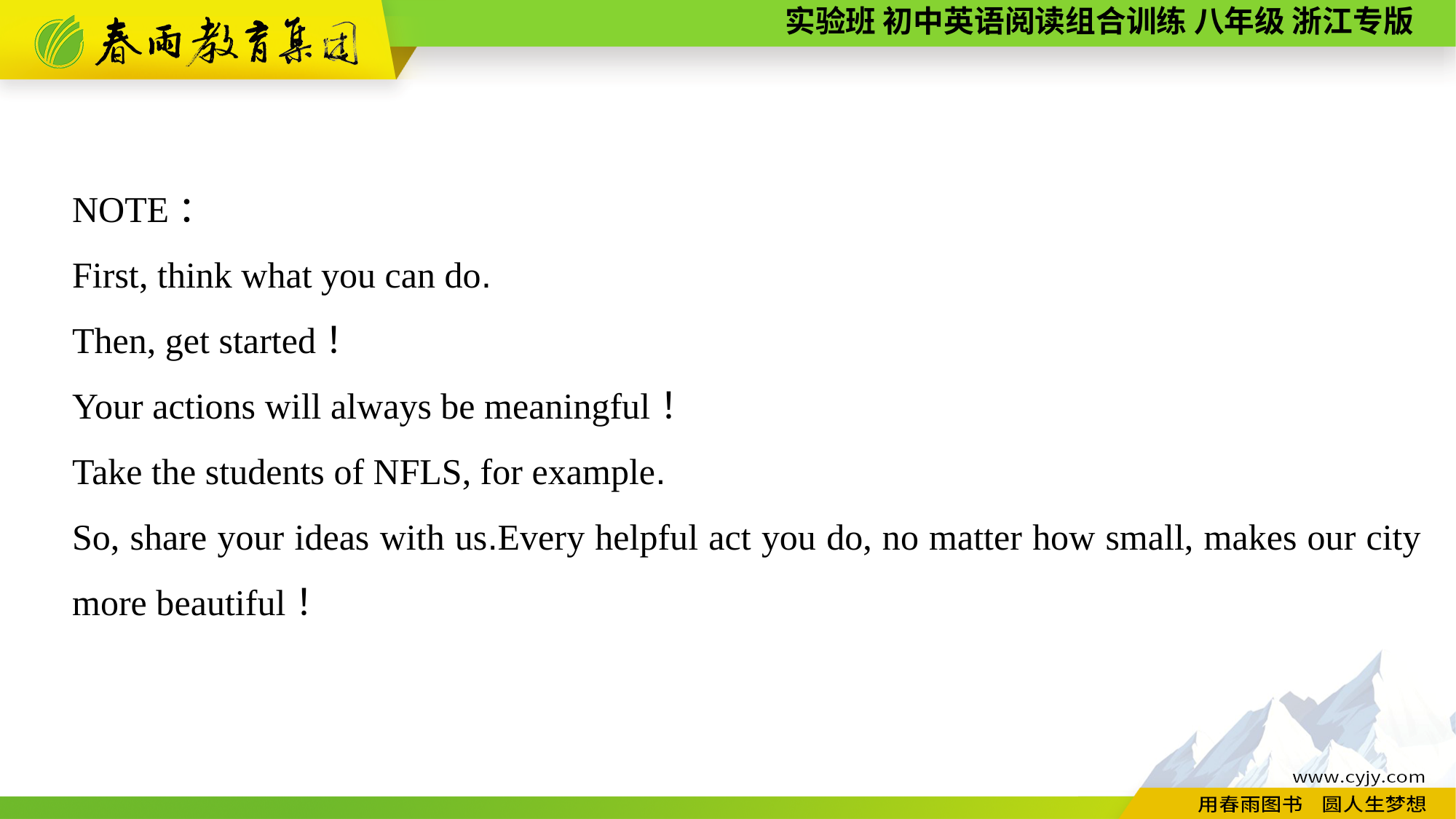

NOTE：
First, think what you can do.
Then, get started！
Your actions will always be meaningful！
Take the students of NFLS, for example.
So, share your ideas with us.Every helpful act you do, no matter how small, makes our city more beautiful！